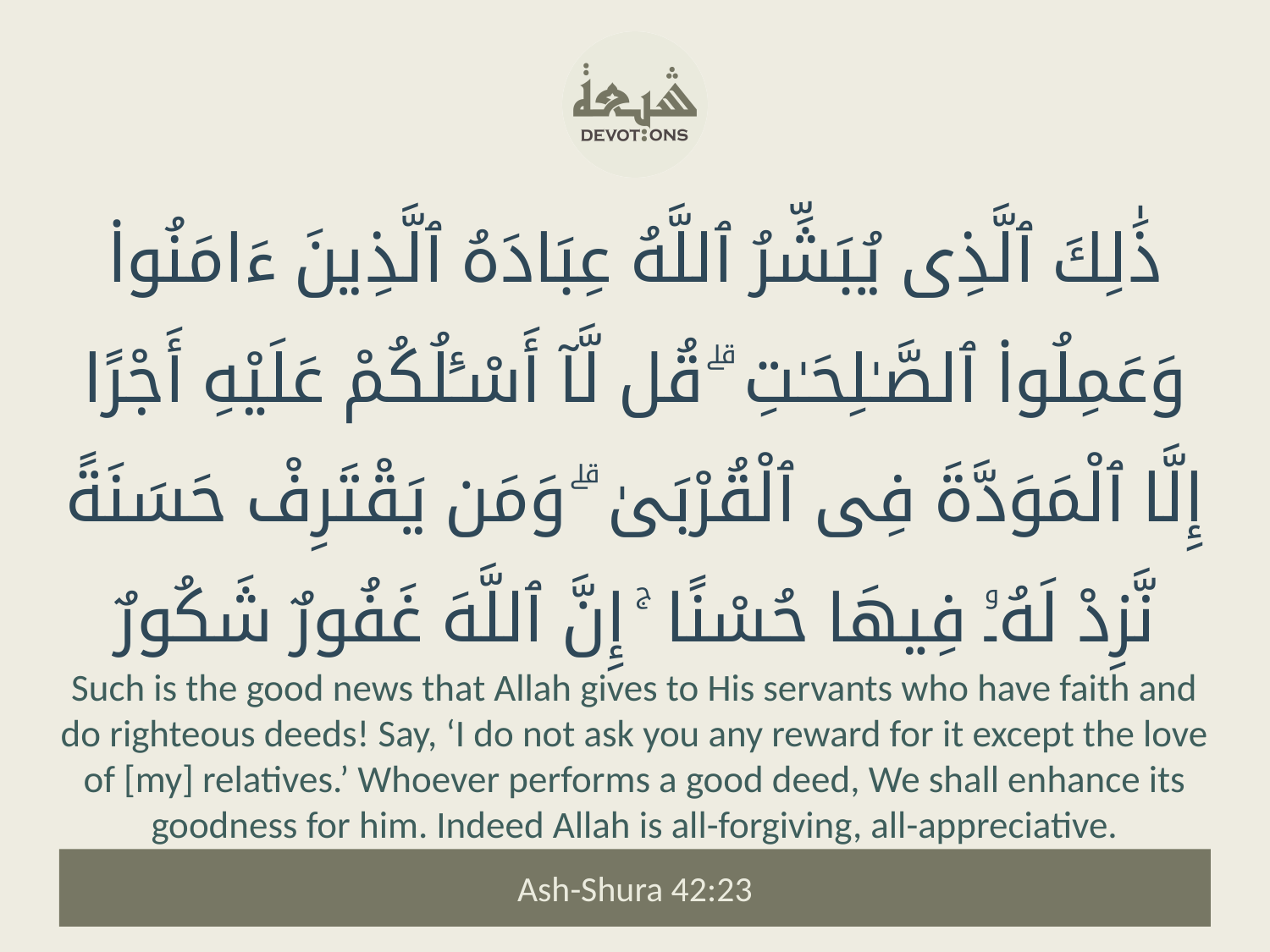

ذَٰلِكَ ٱلَّذِى يُبَشِّرُ ٱللَّهُ عِبَادَهُ ٱلَّذِينَ ءَامَنُوا۟ وَعَمِلُوا۟ ٱلصَّـٰلِحَـٰتِ ۗ قُل لَّآ أَسْـَٔلُكُمْ عَلَيْهِ أَجْرًا إِلَّا ٱلْمَوَدَّةَ فِى ٱلْقُرْبَىٰ ۗ وَمَن يَقْتَرِفْ حَسَنَةً نَّزِدْ لَهُۥ فِيهَا حُسْنًا ۚ إِنَّ ٱللَّهَ غَفُورٌ شَكُورٌ
Such is the good news that Allah gives to His servants who have faith and do righteous deeds! Say, ‘I do not ask you any reward for it except the love of [my] relatives.’ Whoever performs a good deed, We shall enhance its goodness for him. Indeed Allah is all-forgiving, all-appreciative.
Ash-Shura 42:23